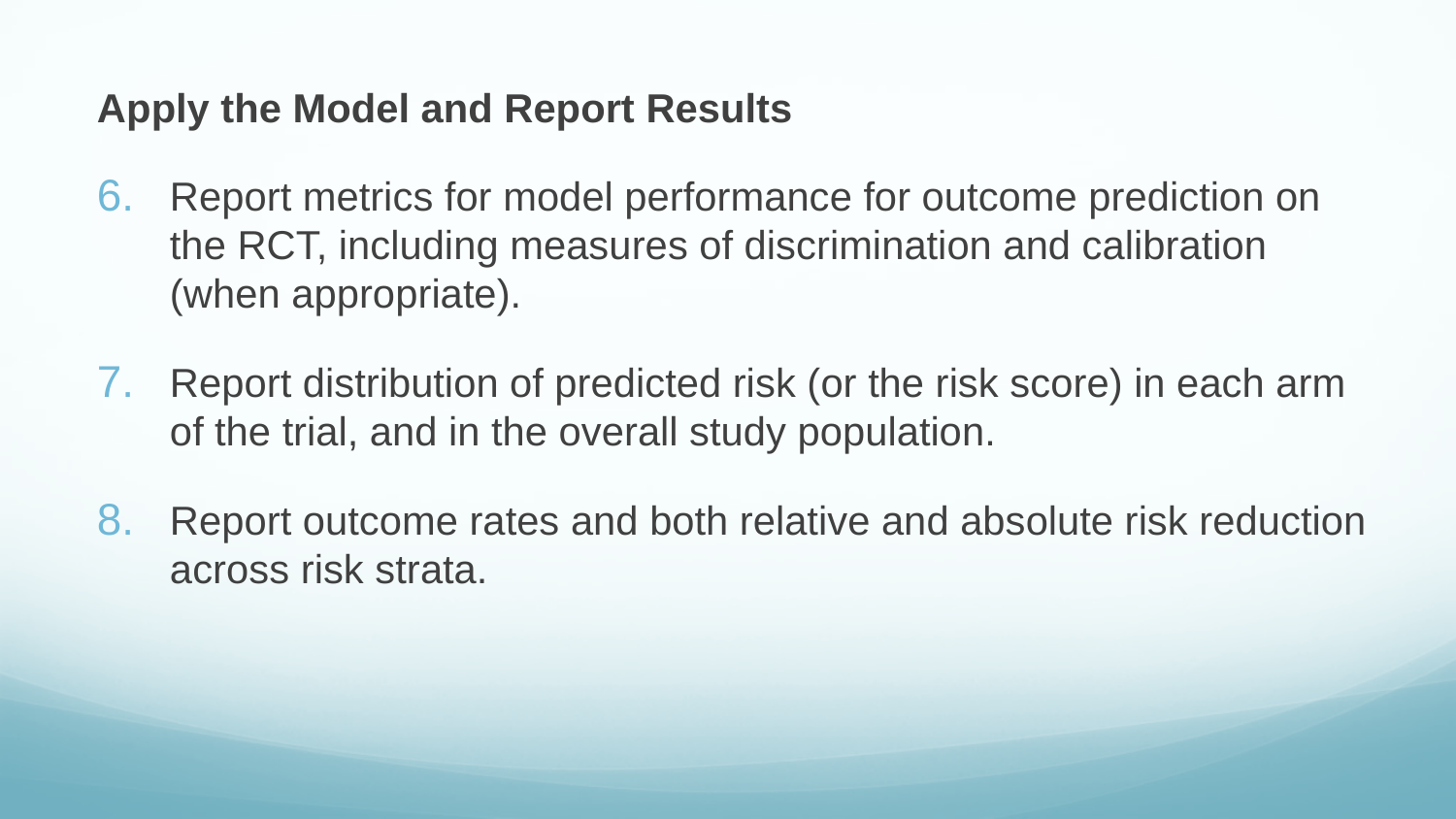

Apply the Model and Report Results
Report metrics for model performance for outcome prediction on the RCT, including measures of discrimination and calibration (when appropriate).
Report distribution of predicted risk (or the risk score) in each arm of the trial, and in the overall study population.
Report outcome rates and both relative and absolute risk reduction across risk strata.